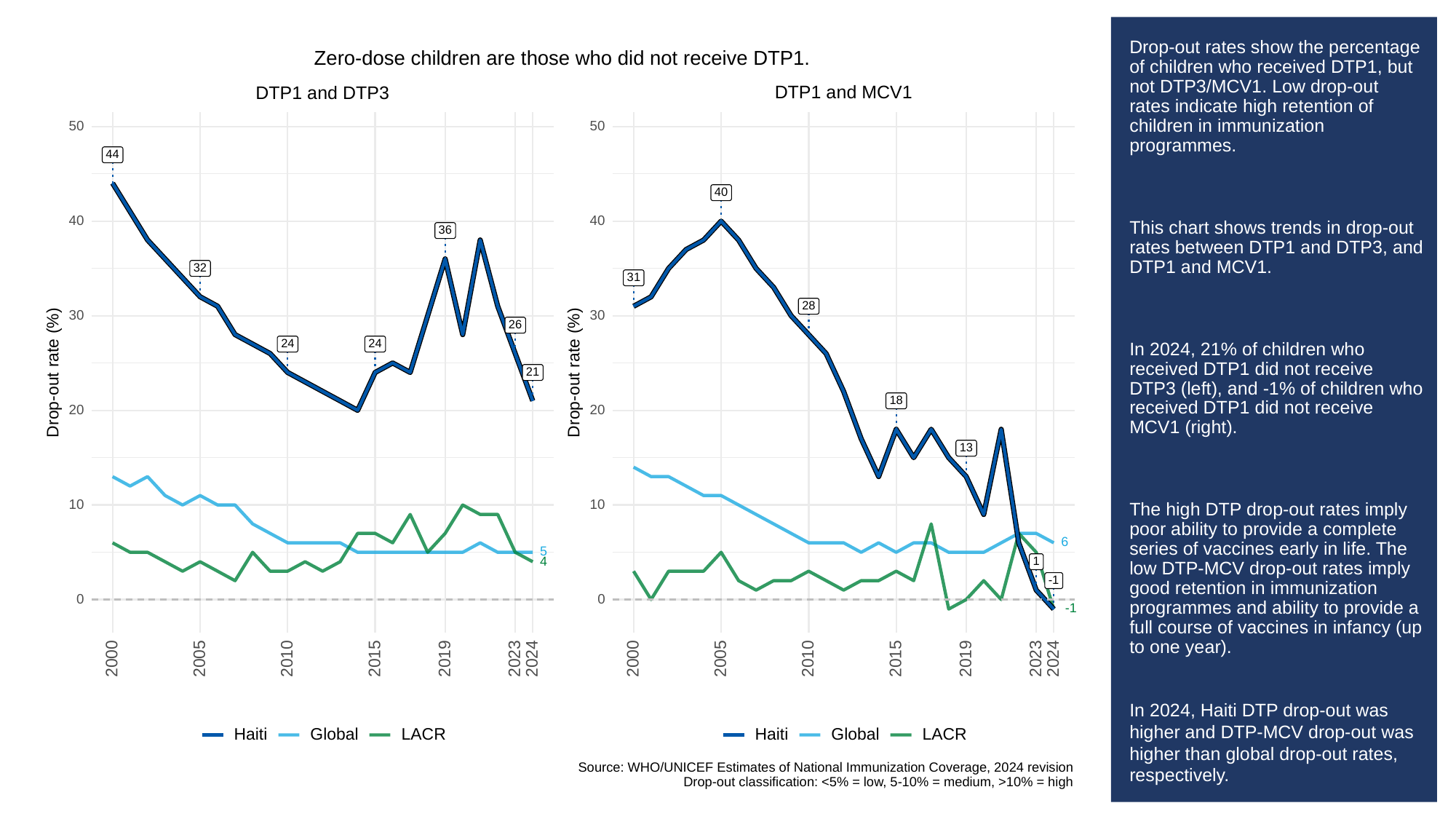

# Drop-out rates show the percentage of children who received DTP1, but not DTP3/MCV1. Low drop-out rates indicate high retention of children in immunization programmes.

This chart shows trends in drop-out rates between DTP1 and DTP3, and DTP1 and MCV1.

In 2024, 21% of children who received DTP1 did not receive DTP3 (left), and -1% of children who received DTP1 did not receive MCV1 (right).

The high DTP drop-out rates imply poor ability to provide a complete series of vaccines early in life. The low DTP-MCV drop-out rates imply good retention in immunization programmes and ability to provide a full course of vaccines in infancy (up to one year).

In 2024, Haiti DTP drop-out was higher and DTP-MCV drop-out was higher than global drop-out rates, respectively.

Zero-dose children are those who did not receive DTP1.
DTP1 and MCV1
DTP1 and DTP3

50
50

44

40

40
40

36

32

31

28

30
30

26

24
24

Drop-out rate (%)
Drop-out rate (%)
21

18

20
20

13

10
10

6
5

4
1

-1

0
0

-1
2023
2023
2000
2005
2010
2015
2019
2024
2000
2005
2010
2015
2019
2024
Global
LACR
Global
LACR
Haiti
Haiti

Source: WHO/UNICEF Estimates of National Immunization Coverage, 2024 revision
Drop-out classification: <5% = low, 5-10% = medium, >10% = high